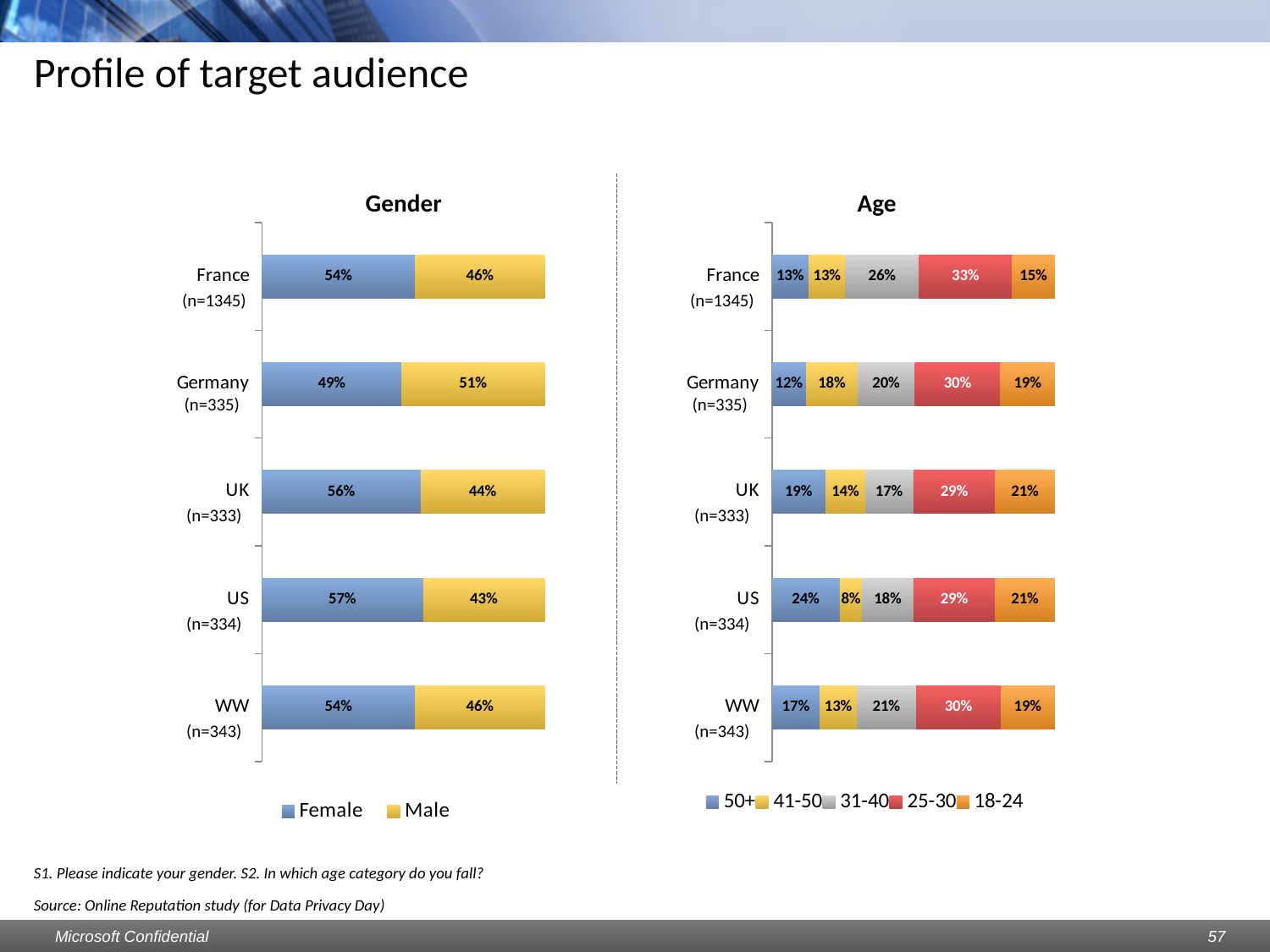

# Profile of target audience
Gender
Age

### Chart

| Category | Female | Male |
|---|---|---|
| WW | 0.5420074349442379 | 0.45799256505576413 |
| US | 0.5701492537313436 | 0.42985074626865966 |
| UK | 0.5615615615615616 | 0.43843843843843844 |
| Germany | 0.49401197604790653 | 0.5059880239520959 |
| France | 0.54227405247814 | 0.4577259475218659 |

### Chart

| Category | 50+ | 41-50 | 31-40 | 25-30 | 18-24            |
|---|---|---|---|---|---|
| WW | 0.17 | 0.13 | 0.21000000000000021 | 0.3000000000000003 | 0.19 |
| US | 0.2400000000000002 | 0.08000000000000004 | 0.18000000000000024 | 0.2900000000000003 | 0.21000000000000021 |
| UK | 0.19 | 0.14 | 0.17 | 0.2900000000000003 | 0.21000000000000021 |
| Germany | 0.12000000000000002 | 0.18000000000000024 | 0.2 | 0.3000000000000003 | 0.19 |
| France | 0.13 | 0.13 | 0.26 | 0.3300000000000014 | 0.15000000000000024 |
(n=1345)
(n=1345)
(n=335)
(n=335)
(n=333)
(n=333)
(n=334)
(n=334)
(n=343)
(n=343)
S1. Please indicate your gender. S2. In which age category do you fall?

Source: Online Reputation study (for Data Privacy Day)